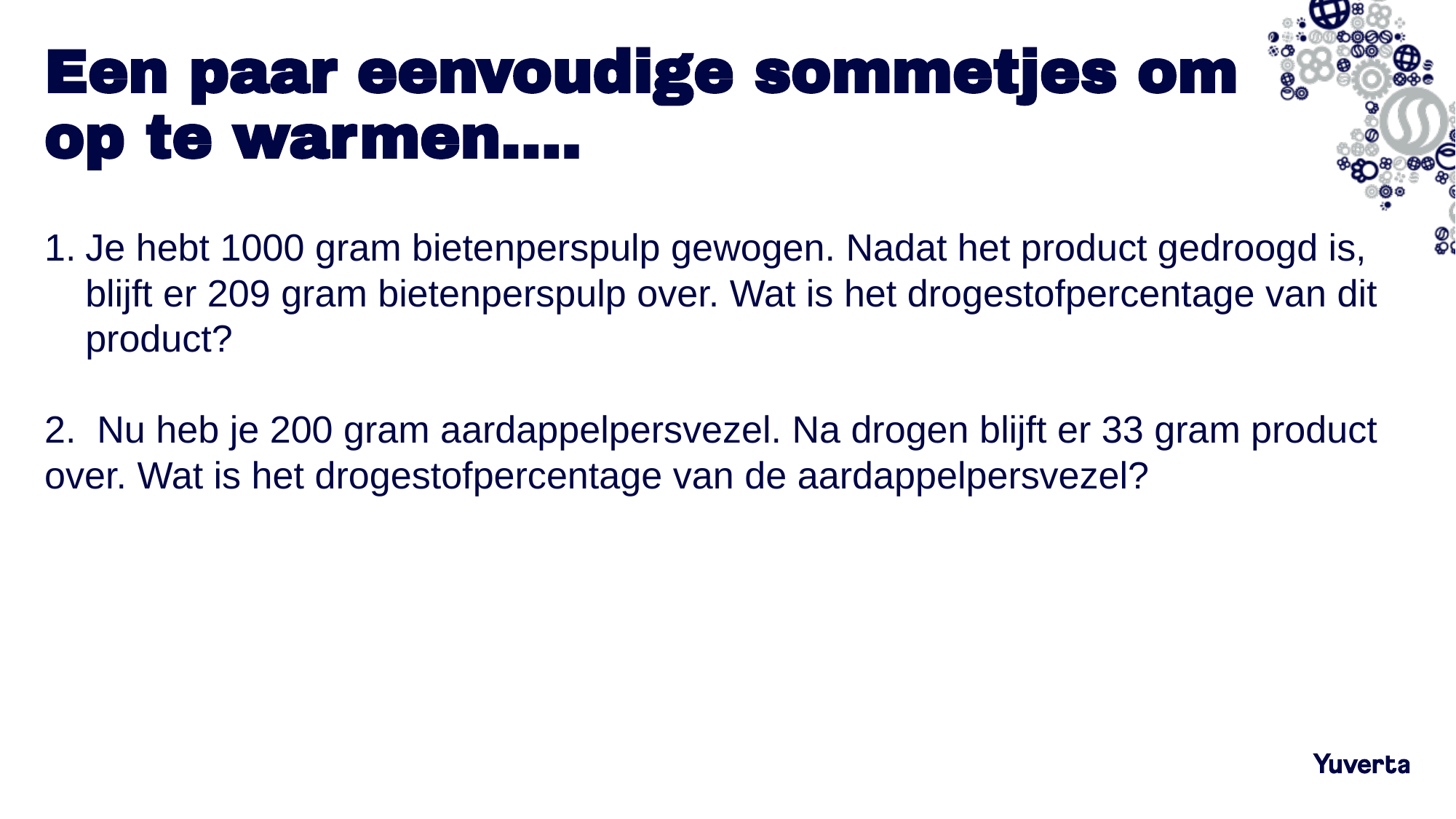

# Een paar eenvoudige sommetjes om op te warmen….
Je hebt 1000 gram bietenperspulp gewogen. Nadat het product gedroogd is, blijft er 209 gram bietenperspulp over. Wat is het drogestofpercentage van dit product?

2.  Nu heb je 200 gram aardappelpersvezel. Na drogen blijft er 33 gram product over. Wat is het drogestofpercentage van de aardappelpersvezel?